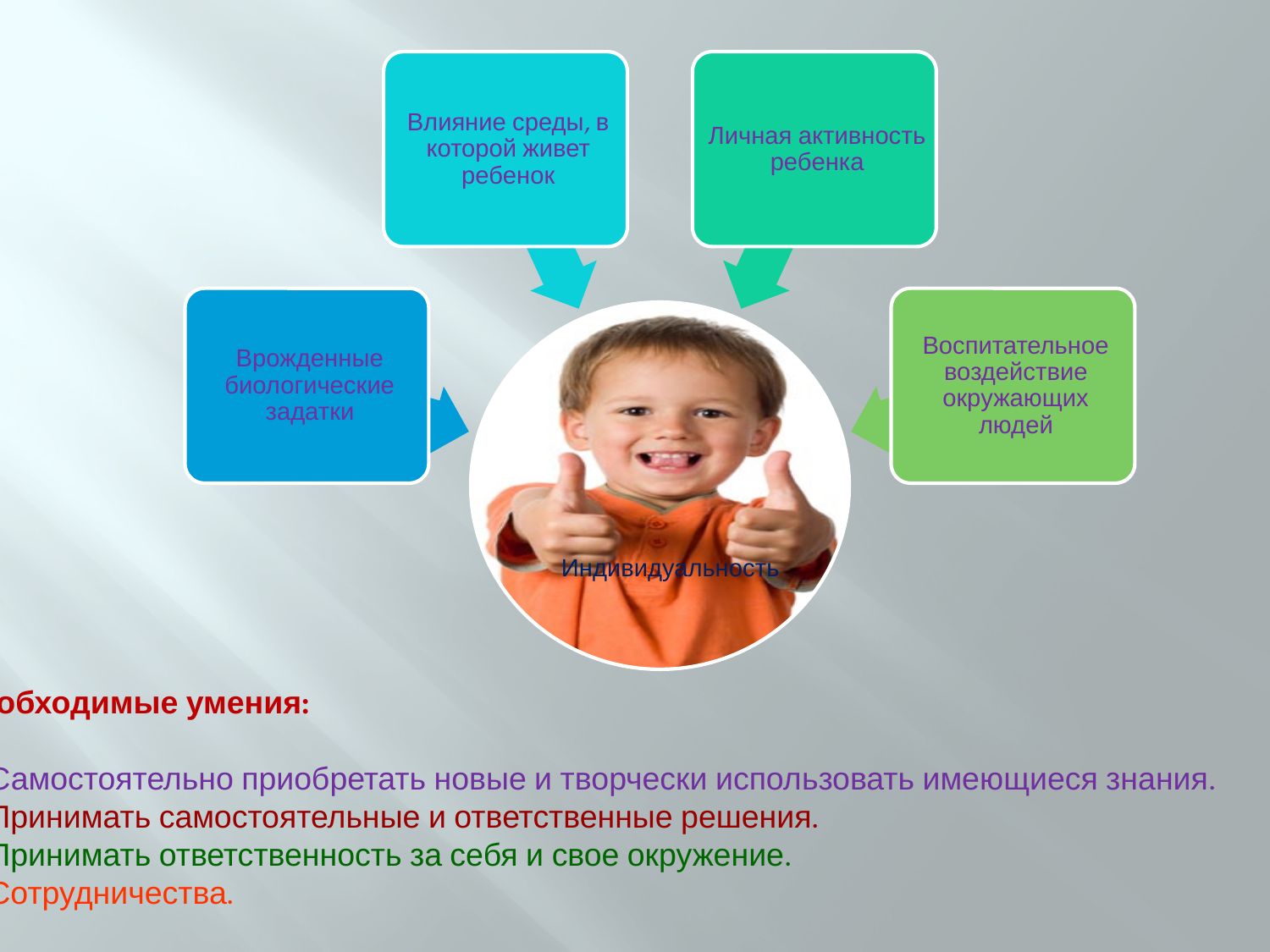

Индивидуальность
Врожденные биологические задатки
Влияние среды, в которой живет ребенок
Личная активность ребенка
Воспитательное воздействие окружающих людей
Необходимые умения:

1. Самостоятельно приобретать новые и творчески использовать имеющиеся знания.
2. Принимать самостоятельные и ответственные решения.
3. Принимать ответственность за себя и свое окружение.
4. Сотрудничества.